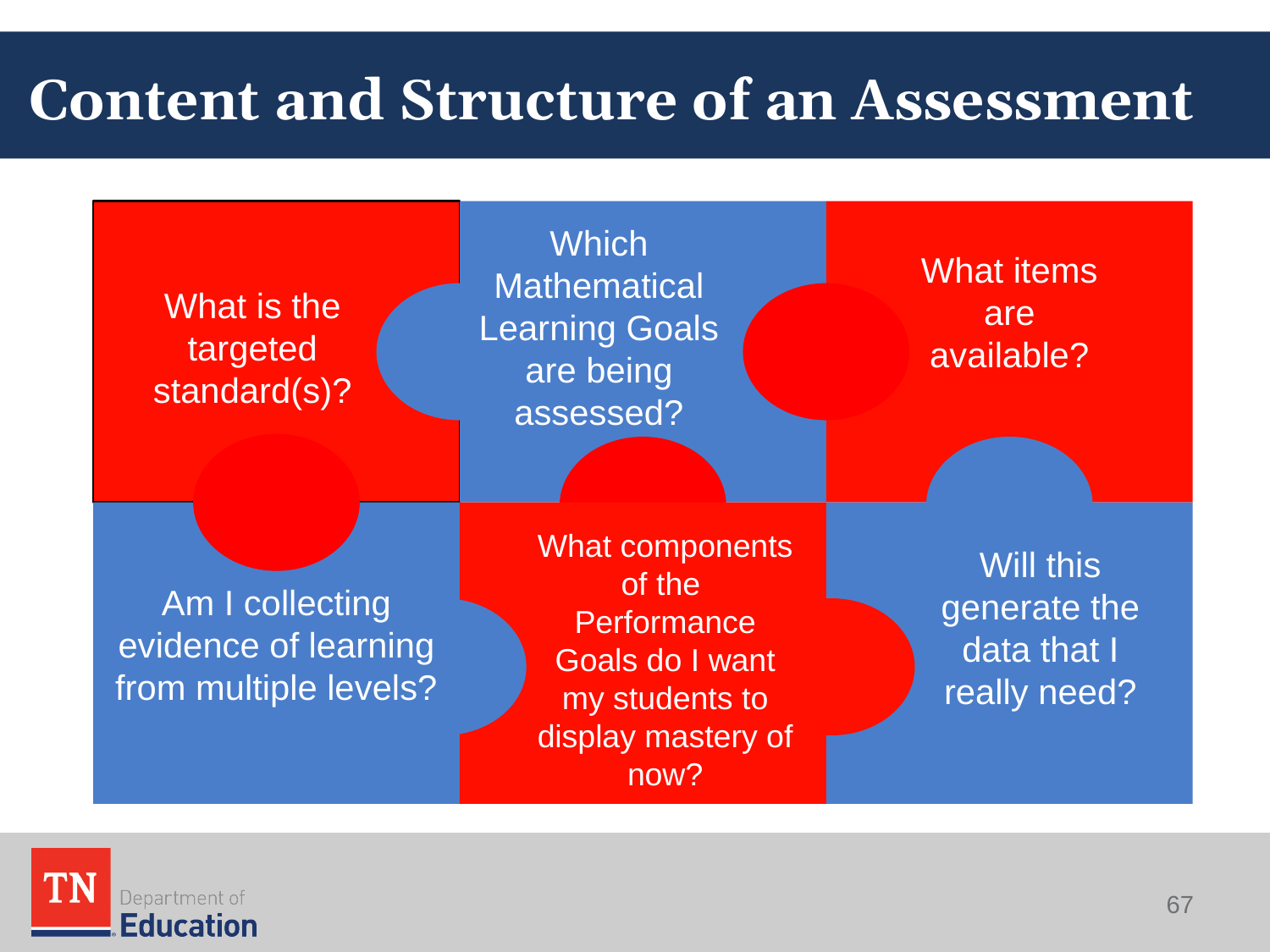

# Content and Structure of an Assessment

Which Mathematical Learning Goals are being assessed?
What items are available?
What is the targeted standard(s)?
What components of the  Performance Goals do I want my students to display mastery of now?
Will this generate the data that I really need?
Am I collecting evidence of learning from multiple levels?
67